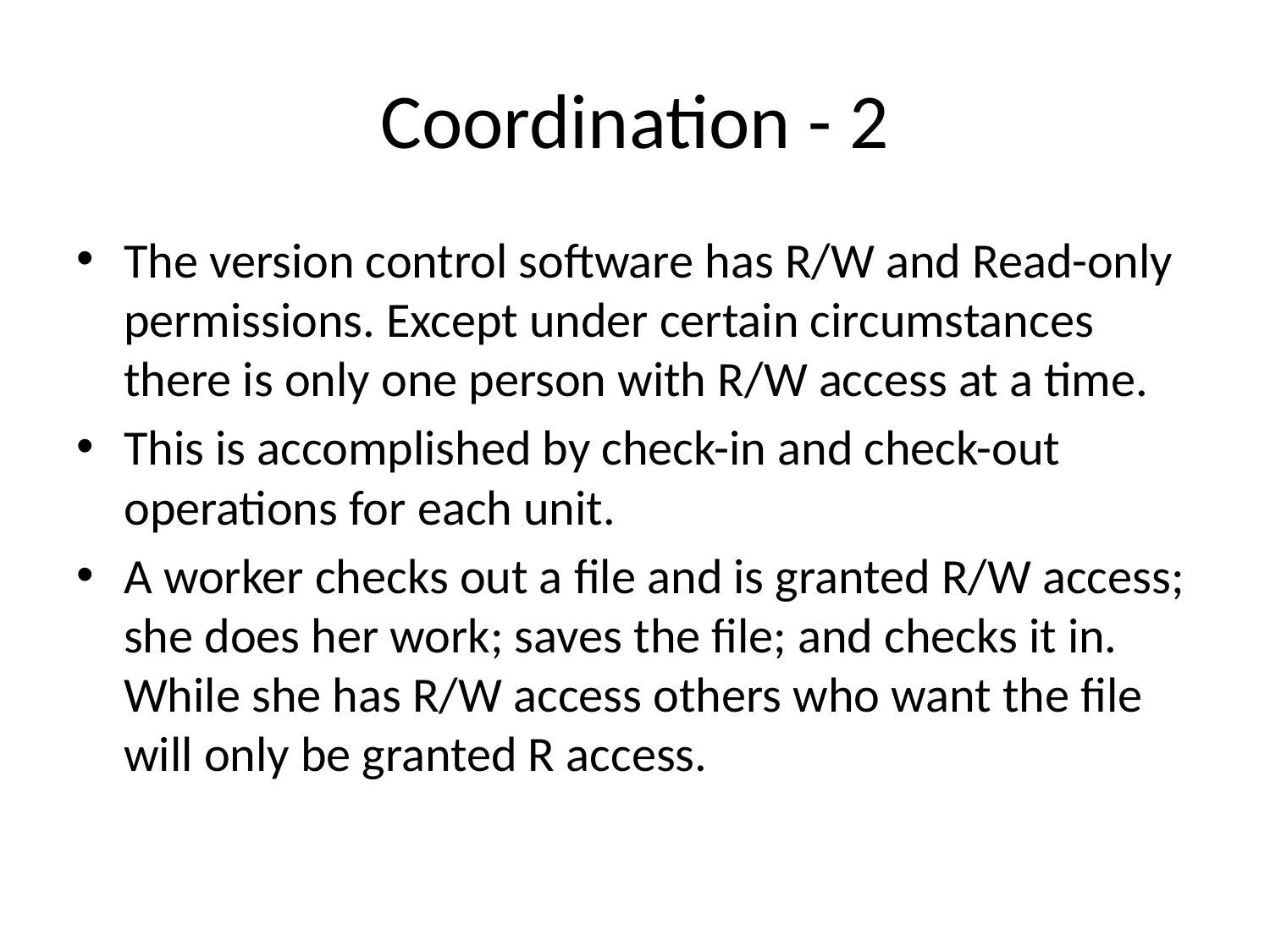

# Coordination - 2
The version control software has R/W and Read-only permissions. Except under certain circumstances there is only one person with R/W access at a time.
This is accomplished by check-in and check-out operations for each unit.
A worker checks out a file and is granted R/W access; she does her work; saves the file; and checks it in. While she has R/W access others who want the file will only be granted R access.